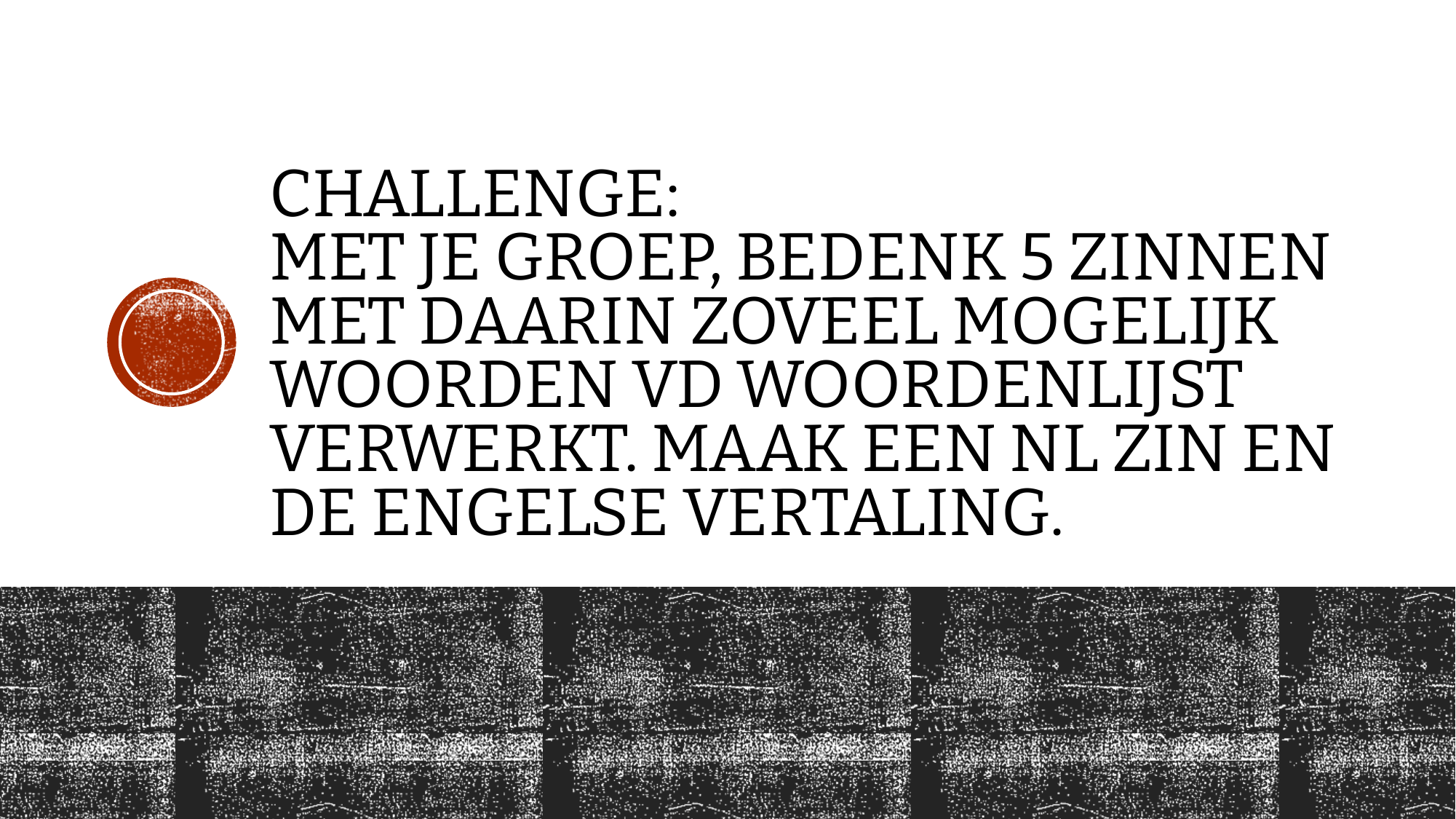

# Challenge: Met je groep, bedenk 5 zinnen met daarin zoveel mogelijk woorden vd woordenlijst verwerkt. Maak een NL zin en de ENgelse vertaling.